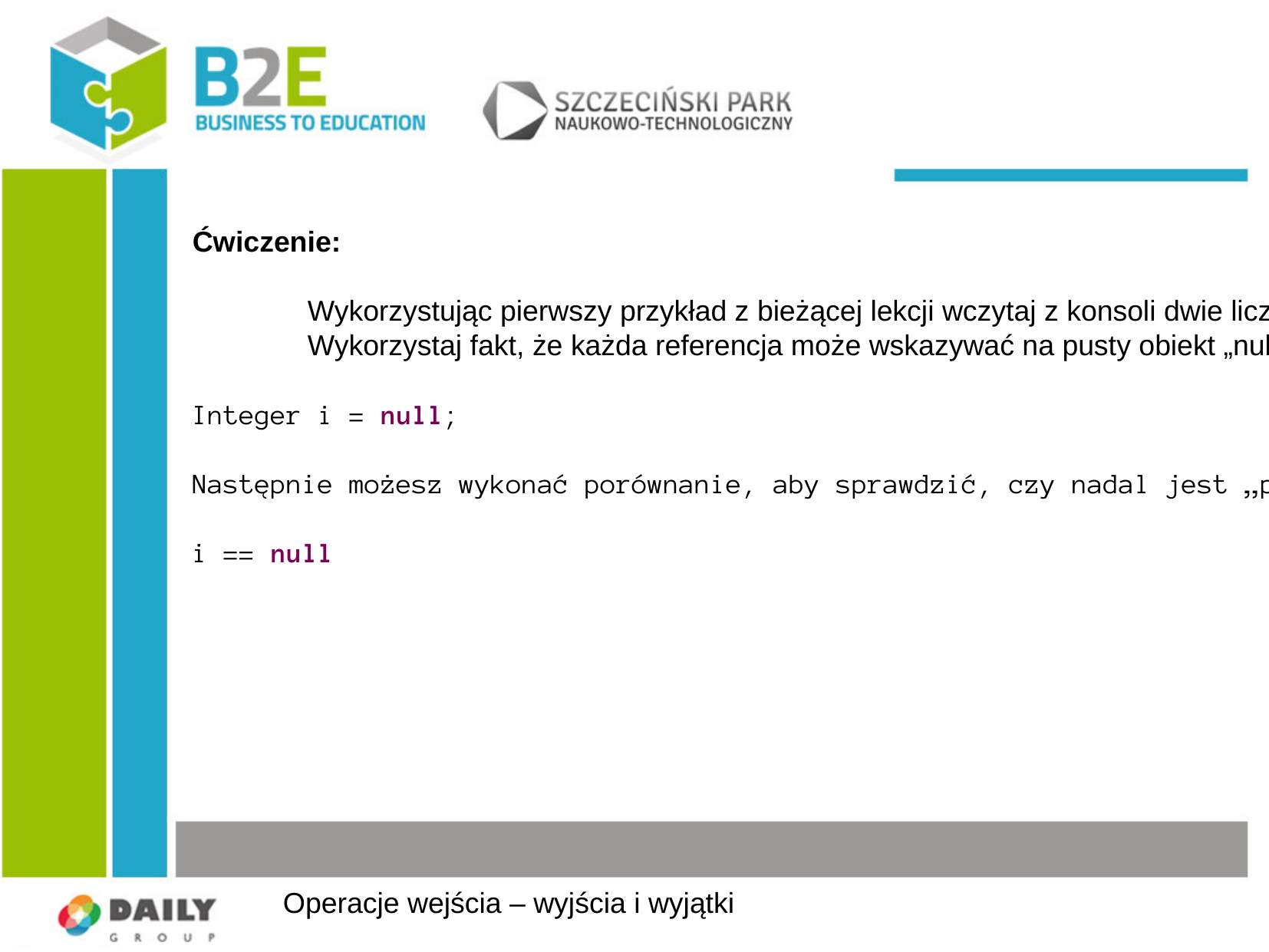

Ćwiczenie:

	Wykorzystując pierwszy przykład z bieżącej lekcji wczytaj z konsoli dwie liczby dowolnego typu. Przechwyć ewentualne wyjątki. Program powinien zakończyć swoje działanie dopiero po wczytaniu dwóch liczb.
	Wykorzystaj fakt, że każda referencja może wskazywać na pusty obiekt „null”, to znaczy, że możesz zapisać:

Integer i = null;

Następnie możesz wykonać porównanie, aby sprawdzić, czy nadal jest „pusty”:

i == null
Operacje wejścia – wyjścia i wyjątki